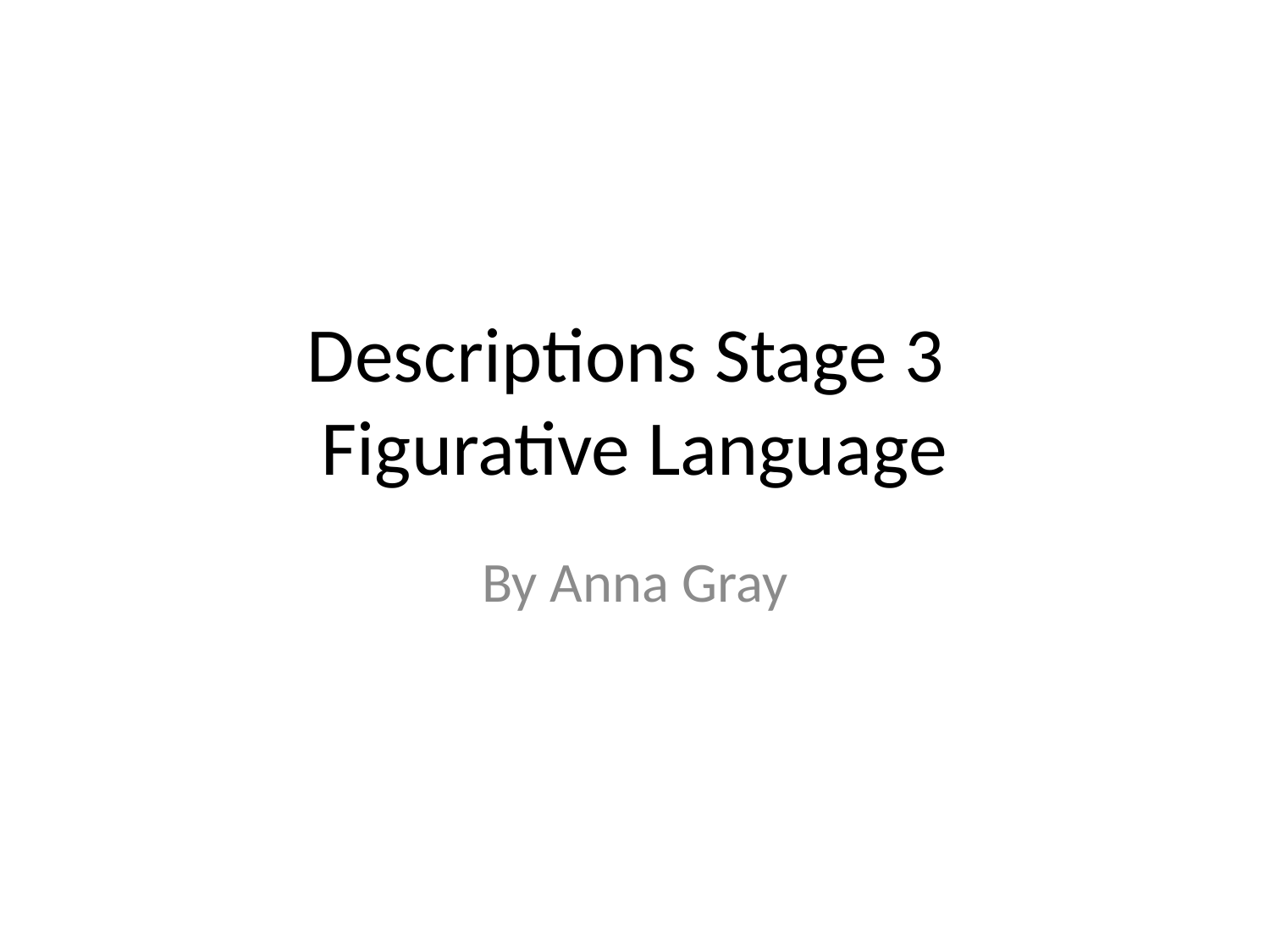

# Descriptions Stage 3 Figurative Language
By Anna Gray